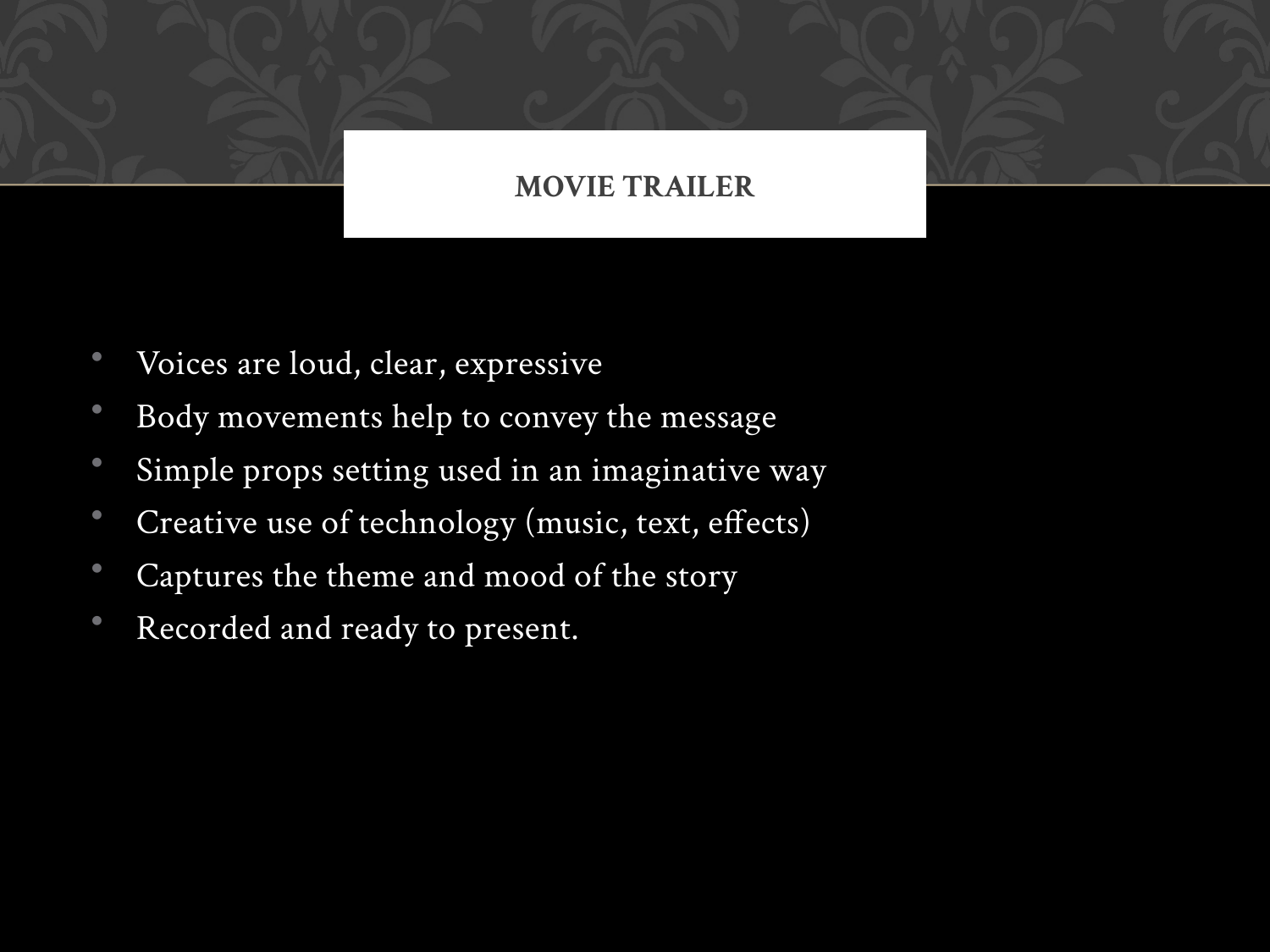

# MOVIE TRAILER

Voices are loud, clear, expressive
Body movements help to convey the message
Simple props setting used in an imaginative way
Creative use of technology (music, text, effects)
Captures the theme and mood of the story
Recorded and ready to present.